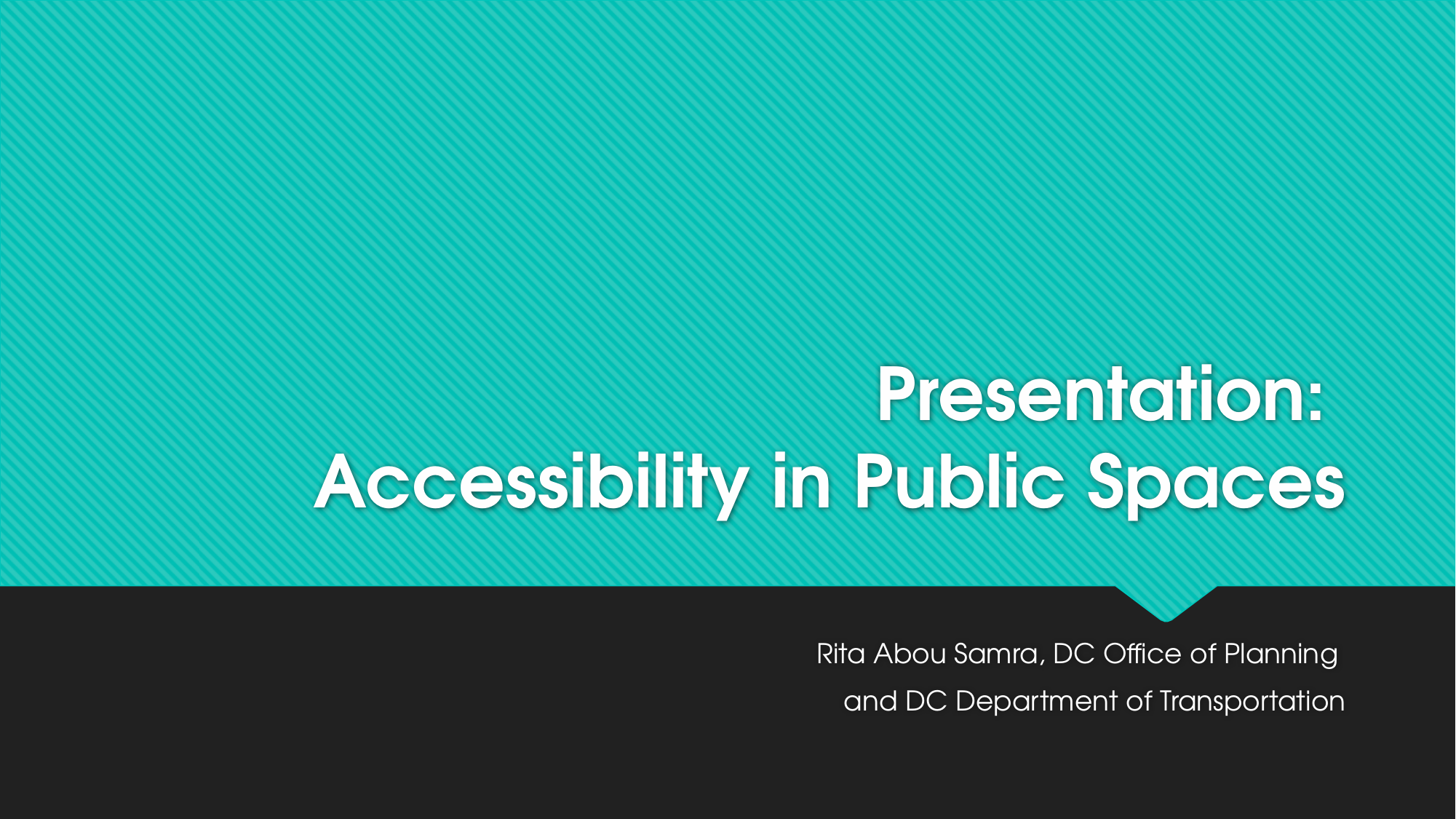

# Presentation: Accessibility in Public Spaces
Rita Abou Samra, DC Office of Planning
and DC Department of Transportation